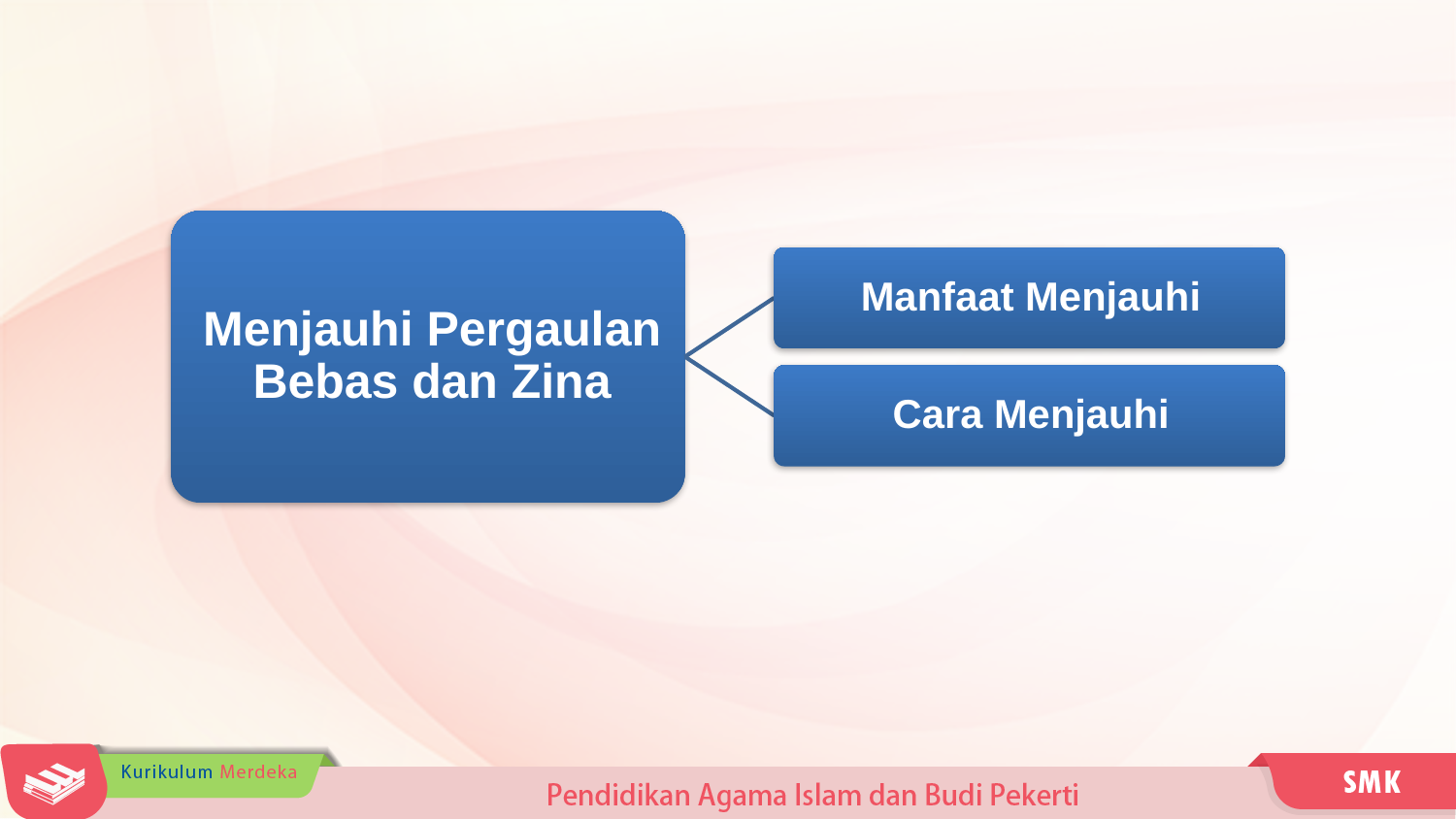

Menjauhi Pergaulan Bebas dan Zina

Manfaat Menjauhi

Cara Menjauhi